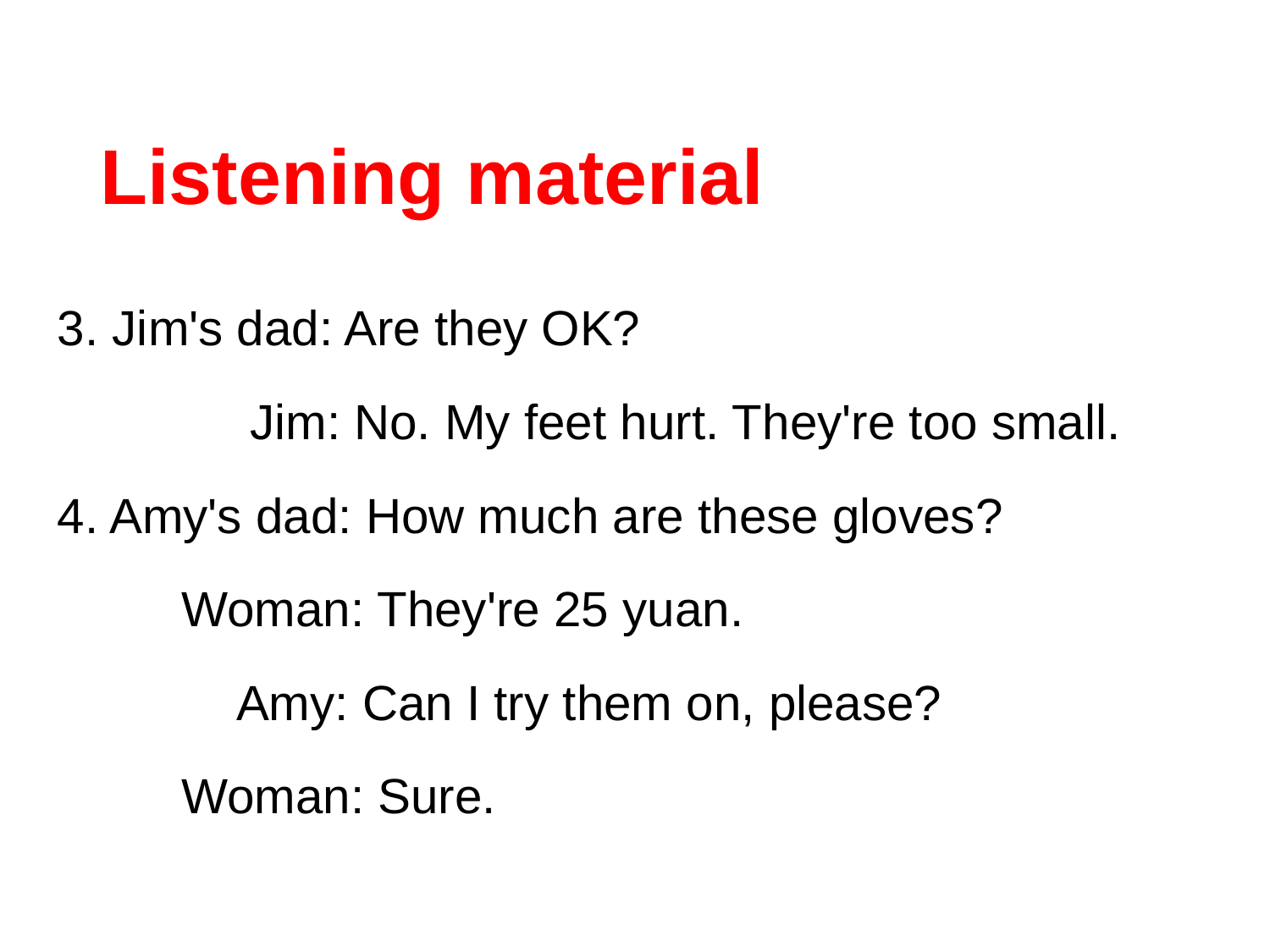

Listening material
3. Jim's dad: Are they OK?
              Jim: No. My feet hurt. They're too small.
4. Amy's dad: How much are these gloves?
         Woman: They're 25 yuan.
             Amy: Can I try them on, please?
         Woman: Sure.